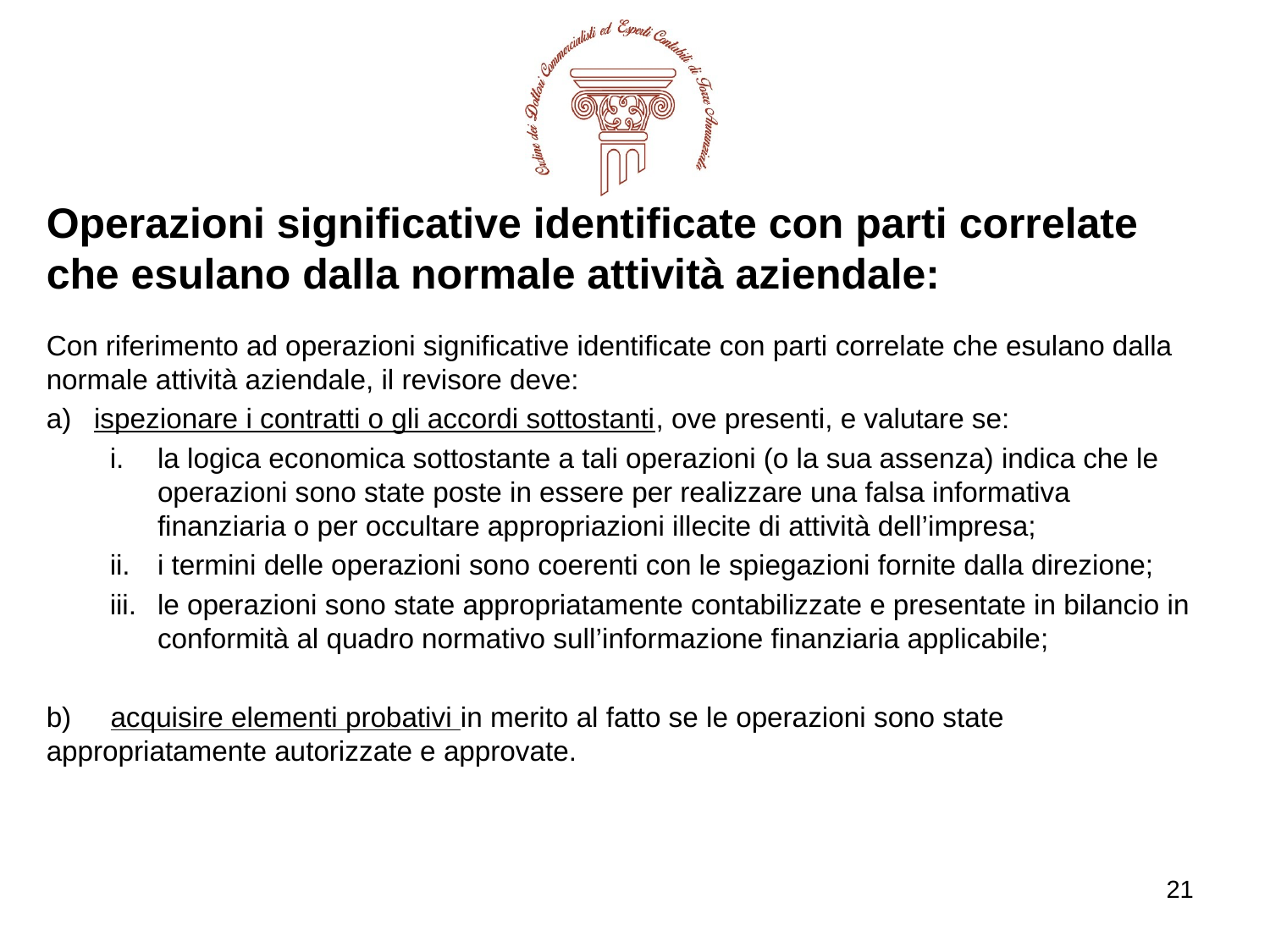

Operazioni significative identificate con parti correlate che esulano dalla normale attività aziendale:

Con riferimento ad operazioni significative identificate con parti correlate che esulano dalla normale attività aziendale, il revisore deve:
ispezionare i contratti o gli accordi sottostanti, ove presenti, e valutare se:
la logica economica sottostante a tali operazioni (o la sua assenza) indica che le operazioni sono state poste in essere per realizzare una falsa informativa finanziaria o per occultare appropriazioni illecite di attività dell’impresa;
i termini delle operazioni sono coerenti con le spiegazioni fornite dalla direzione;
le operazioni sono state appropriatamente contabilizzate e presentate in bilancio in conformità al quadro normativo sull’informazione finanziaria applicabile;

b)     acquisire elementi probativi in merito al fatto se le operazioni sono state appropriatamente autorizzate e approvate.
21